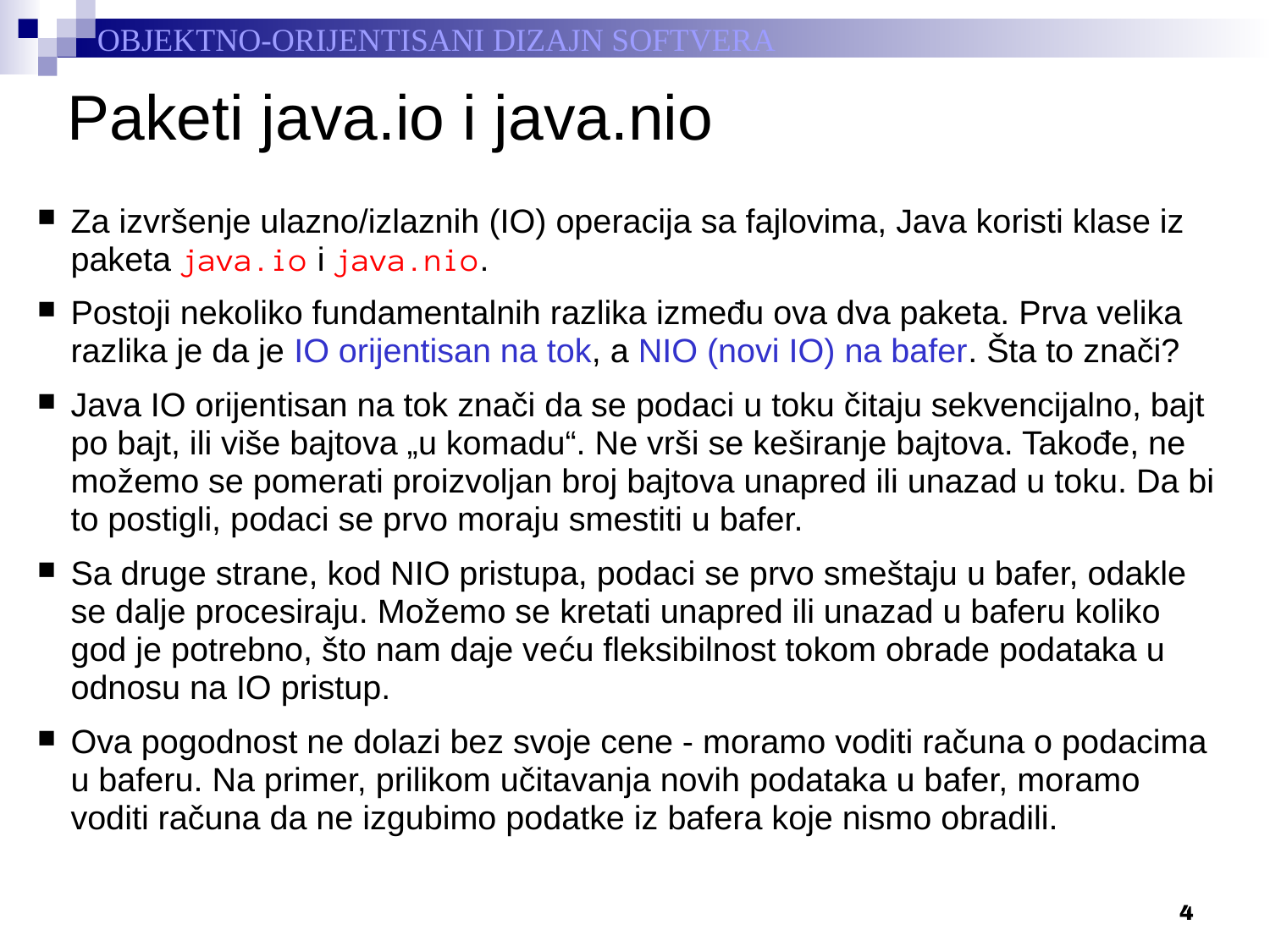

# Paketi java.io i java.nio
Za izvršenje ulazno/izlaznih (IO) operacija sa fajlovima, Java koristi klase iz paketa java.io i java.nio.
Postoji nekoliko fundamentalnih razlika između ova dva paketa. Prva velika razlika je da je IO orijentisan na tok, a NIO (novi IO) na bafer. Šta to znači?
Java IO orijentisan na tok znači da se podaci u toku čitaju sekvencijalno, bajt po bajt, ili više bajtova „u komadu“. Ne vrši se keširanje bajtova. Takođe, ne možemo se pomerati proizvoljan broj bajtova unapred ili unazad u toku. Da bi to postigli, podaci se prvo moraju smestiti u bafer.
Sa druge strane, kod NIO pristupa, podaci se prvo smeštaju u bafer, odakle se dalje procesiraju. Možemo se kretati unapred ili unazad u baferu koliko god je potrebno, što nam daje veću fleksibilnost tokom obrade podataka u odnosu na IO pristup.
Ova pogodnost ne dolazi bez svoje cene - moramo voditi računa o podacima u baferu. Na primer, prilikom učitavanja novih podataka u bafer, moramo voditi računa da ne izgubimo podatke iz bafera koje nismo obradili.
4